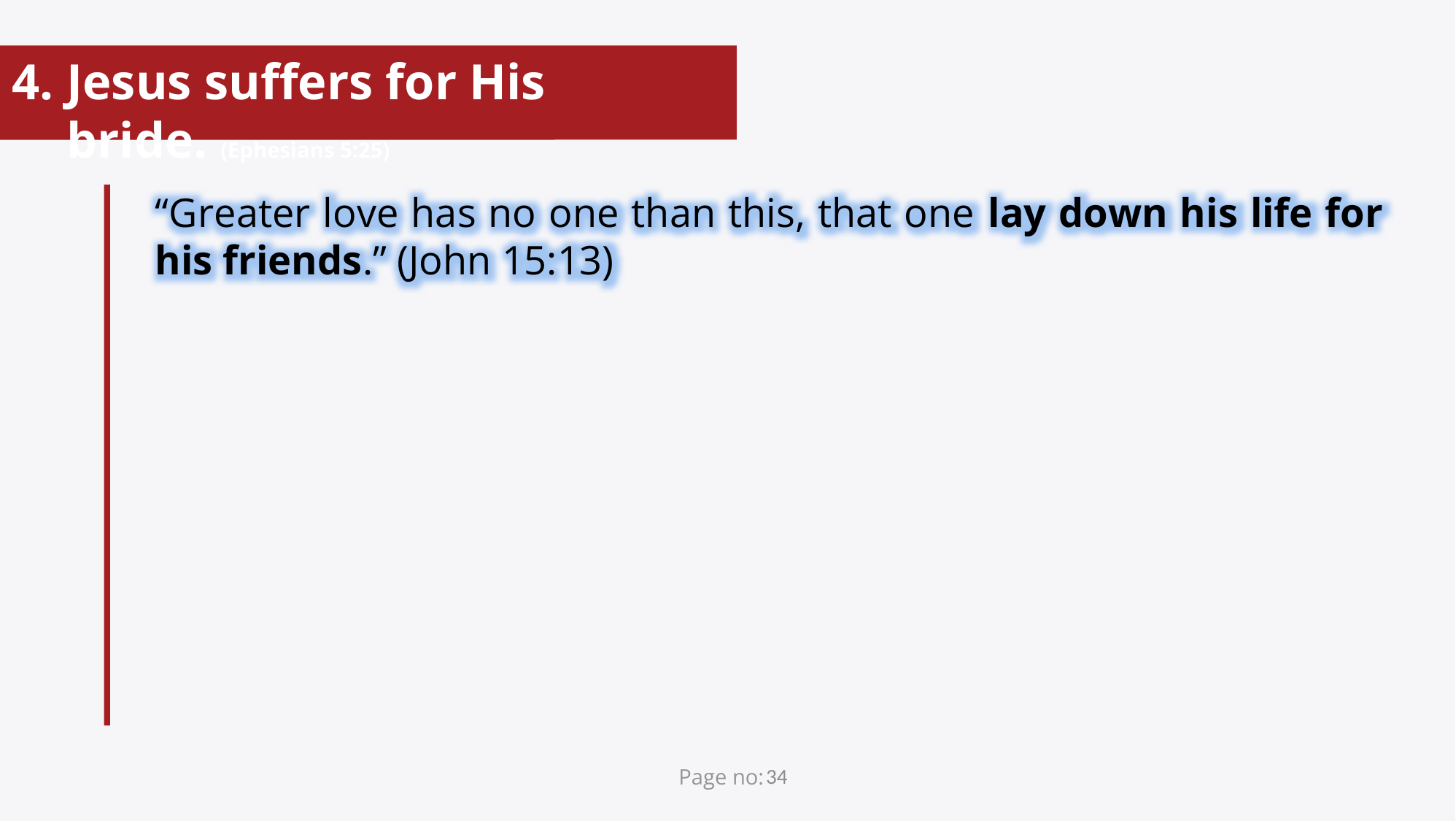

Jesus suffers for His bride. (Ephesians 5:25)

“Greater love has no one than this, that one lay down his life for his friends.” (John 15:13)